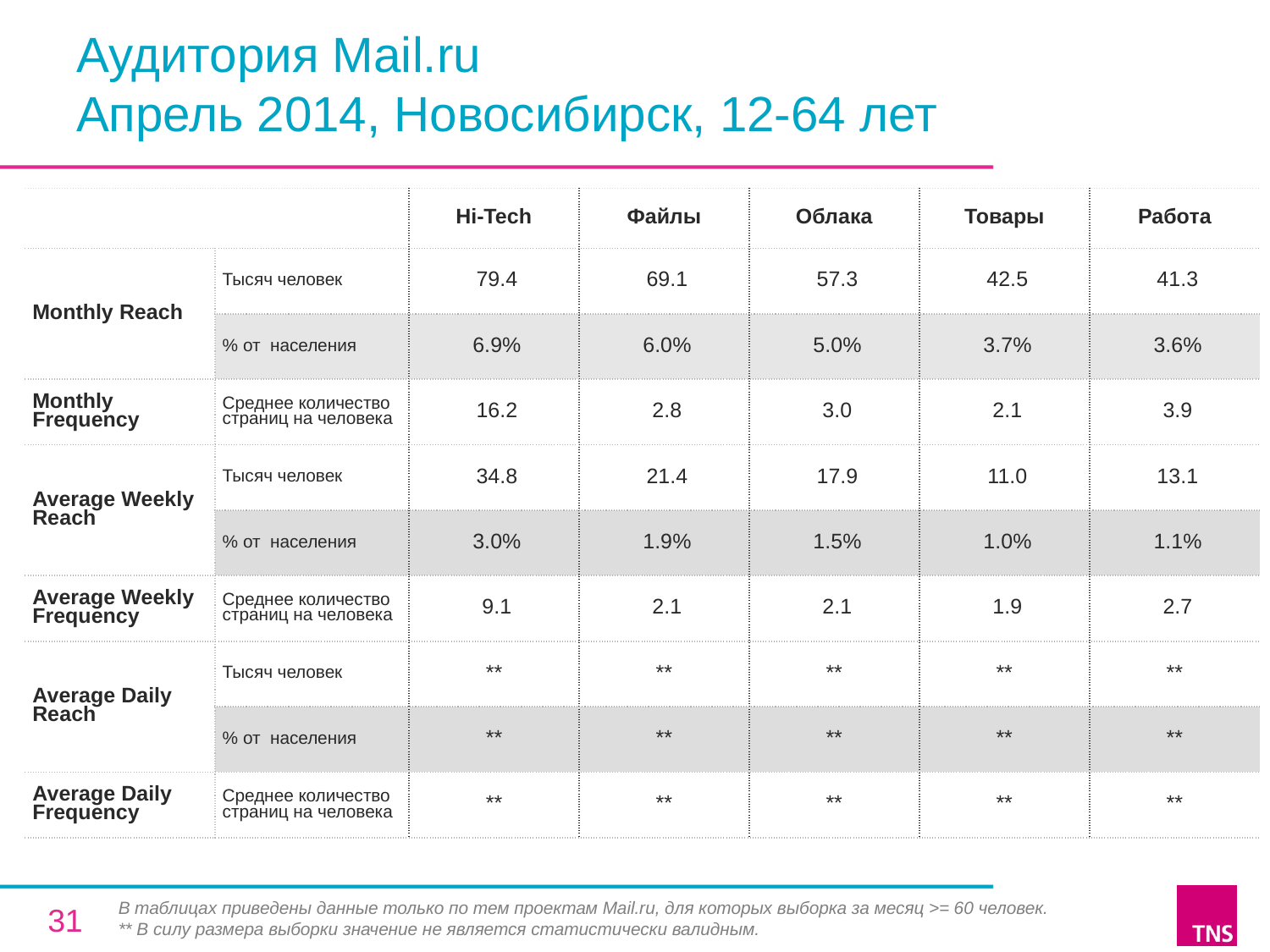

# Аудитория Mail.ru Апрель 2014, Новосибирск, 12-64 лет
|  |  | Hi-Tech | Файлы | Облака | Товары | Работа |
| --- | --- | --- | --- | --- | --- | --- |
| Monthly Reach | Тысяч человек | 79.4 | 69.1 | 57.3 | 42.5 | 41.3 |
|  | % от населения | 6.9% | 6.0% | 5.0% | 3.7% | 3.6% |
| Monthly Frequency | Среднее количество страниц на человека | 16.2 | 2.8 | 3.0 | 2.1 | 3.9 |
| Average Weekly Reach | Тысяч человек | 34.8 | 21.4 | 17.9 | 11.0 | 13.1 |
|  | % от населения | 3.0% | 1.9% | 1.5% | 1.0% | 1.1% |
| Average Weekly Frequency | Среднее количество страниц на человека | 9.1 | 2.1 | 2.1 | 1.9 | 2.7 |
| Average Daily Reach | Тысяч человек | \*\* | \*\* | \*\* | \*\* | \*\* |
|  | % от населения | \*\* | \*\* | \*\* | \*\* | \*\* |
| Average Daily Frequency | Среднее количество страниц на человека | \*\* | \*\* | \*\* | \*\* | \*\* |
В таблицах приведены данные только по тем проектам Mail.ru, для которых выборка за месяц >= 60 человек.
** В силу размера выборки значение не является статистически валидным.
31